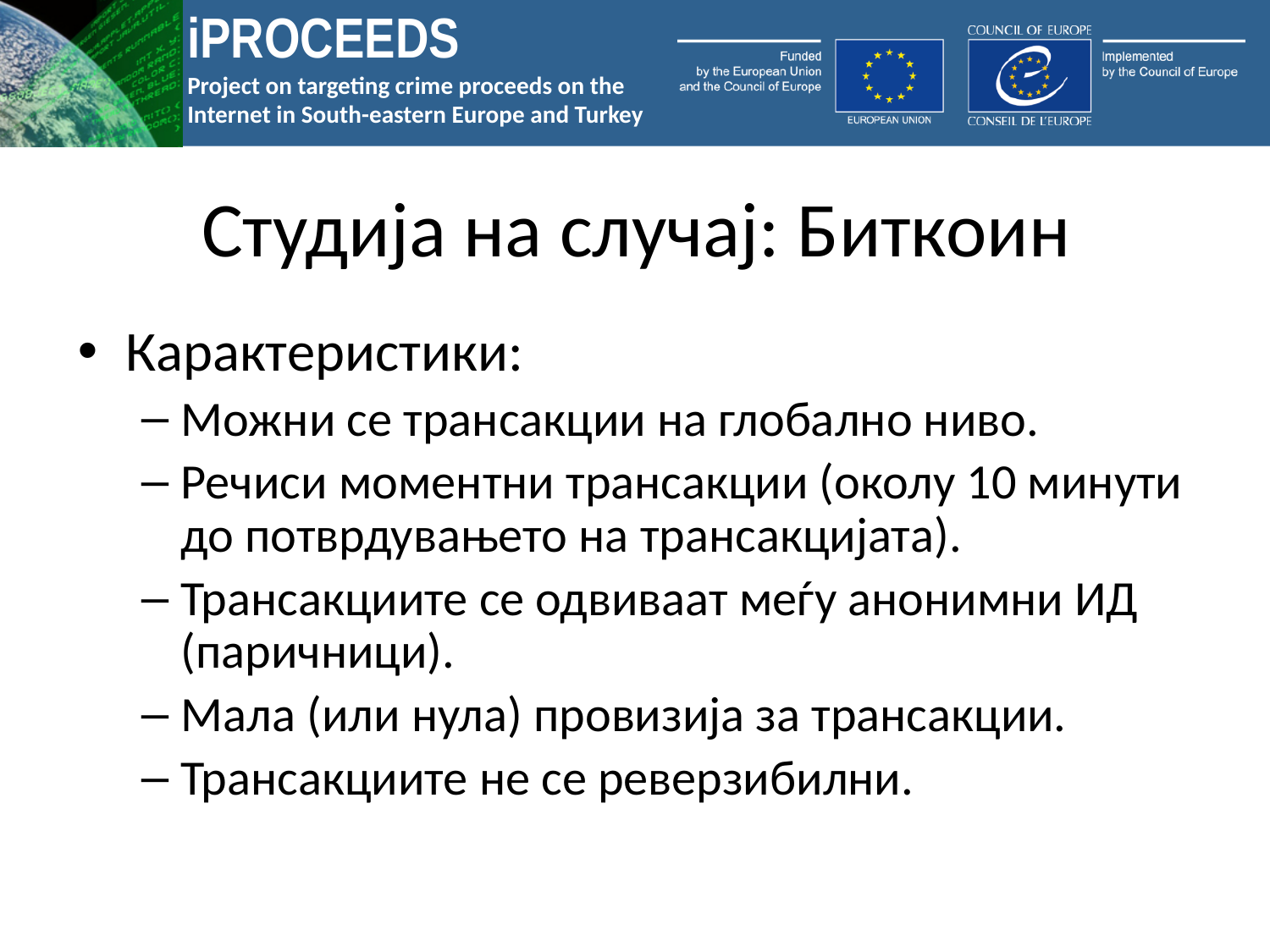

# Студија на случај: Биткоин
Карактеристики:
Можни се трансакции на глобално ниво.
Речиси моментни трансакции (околу 10 минути до потврдувањето на трансакцијата).
Трансакциите се одвиваат меѓу анонимни ИД (паричници).
Мала (или нула) провизија за трансакции.
Трансакциите не се реверзибилни.